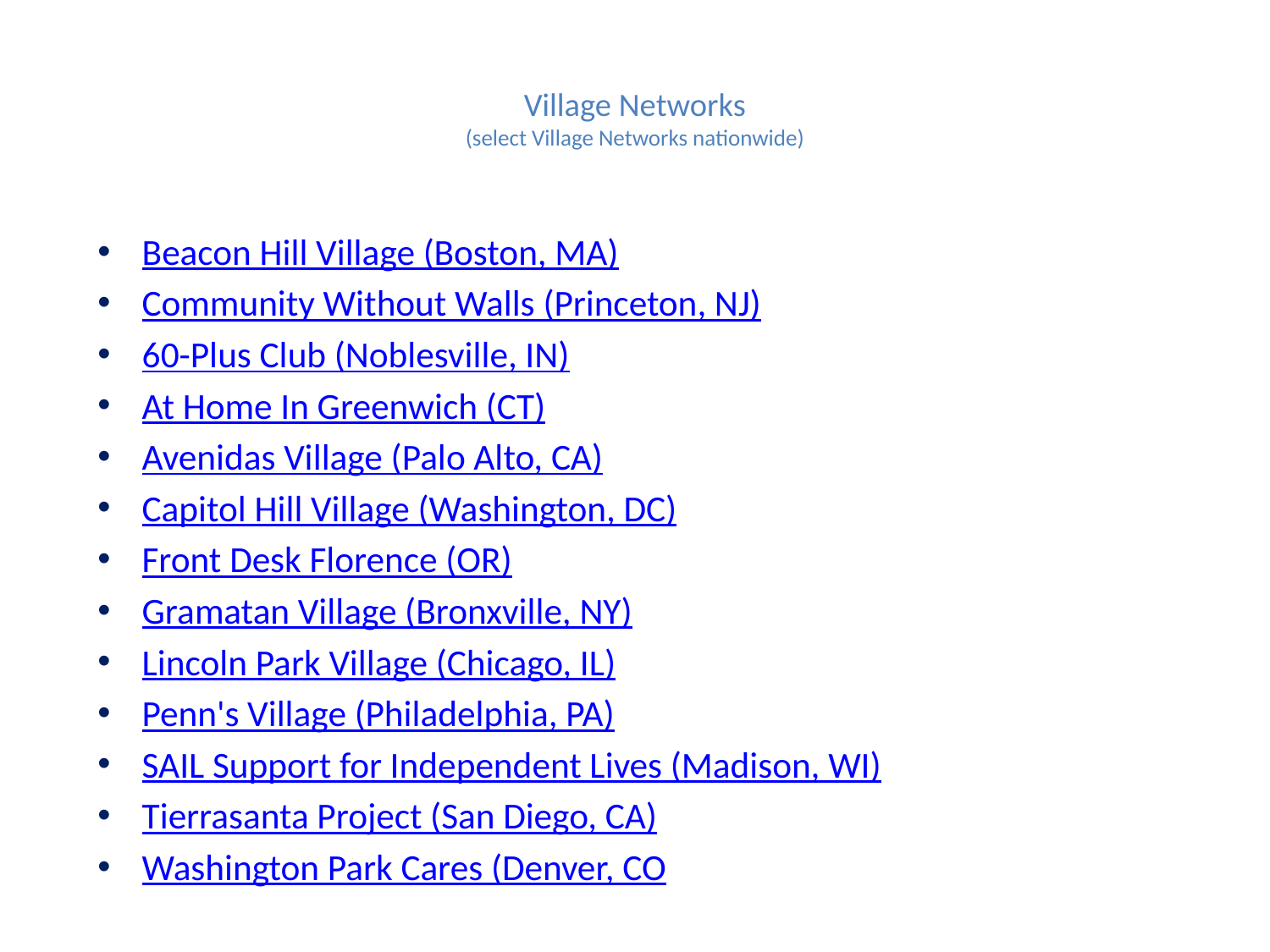

# Village Networks (select Village Networks nationwide)
Beacon Hill Village (Boston, MA)
Community Without Walls (Princeton, NJ)
60-Plus Club (Noblesville, IN)
At Home In Greenwich (CT)
Avenidas Village (Palo Alto, CA)
Capitol Hill Village (Washington, DC)
Front Desk Florence (OR)
Gramatan Village (Bronxville, NY)
Lincoln Park Village (Chicago, IL)
Penn's Village (Philadelphia, PA)
SAIL Support for Independent Lives (Madison, WI)
Tierrasanta Project (San Diego, CA)
Washington Park Cares (Denver, CO